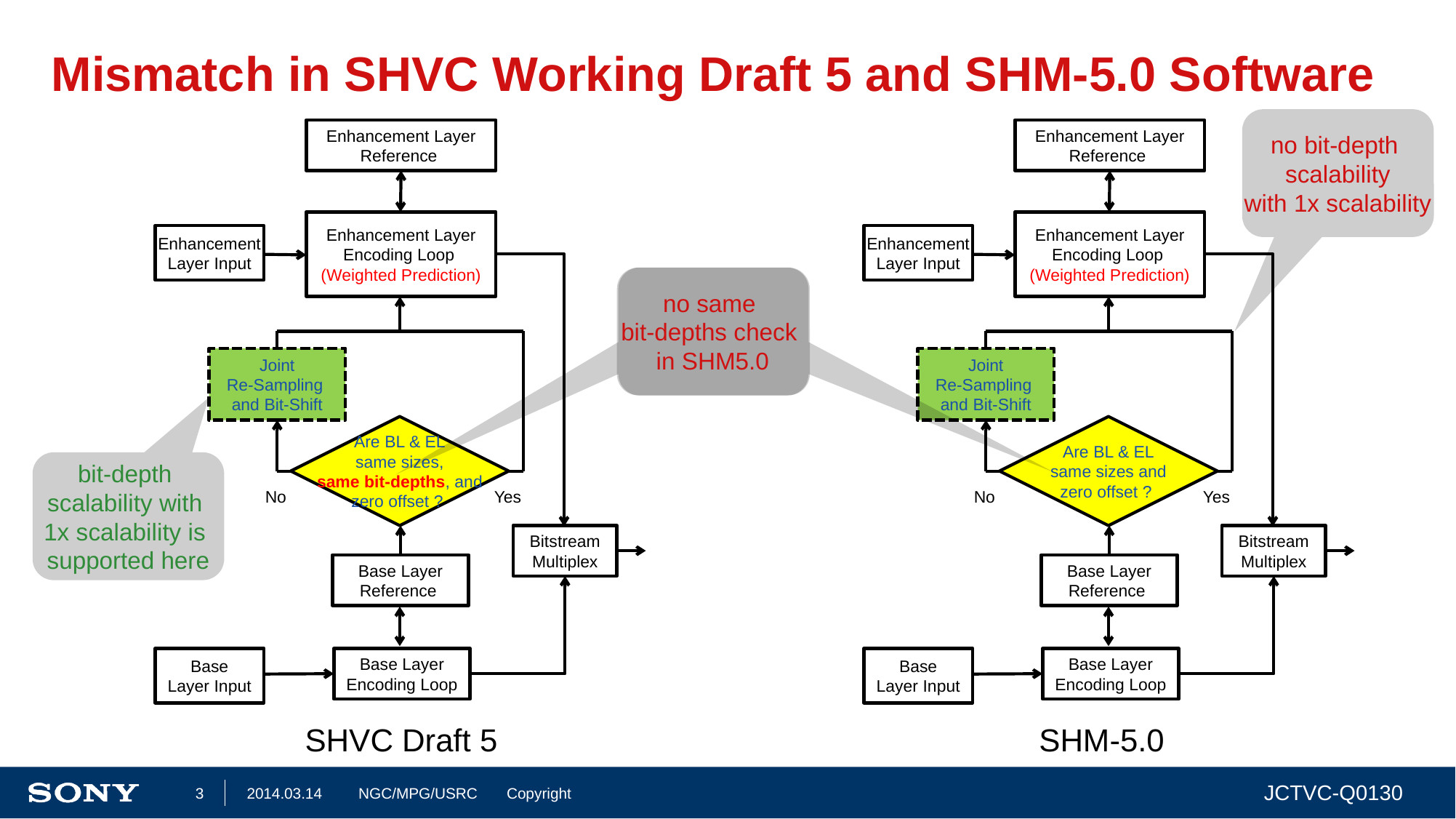

# Mismatch in SHVC Working Draft 5 and SHM-5.0 Software
no bit-depth
scalability
with 1x scalability
Enhancement Layer
Reference
Enhancement Layer
Reference
Enhancement Layer
Encoding Loop
(Weighted Prediction)
Enhancement Layer
Encoding Loop
(Weighted Prediction)
Enhancement
Layer Input
Enhancement
Layer Input
no same
bit-depths check
in SHM5.0

Joint
Re-Sampling
and Bit-Shift
Joint
Re-Sampling
and Bit-Shift
Are BL & EL
 same sizes,
same bit-depths, and
zero offset ?
Are BL & EL
same sizes and
zero offset ?
bit-depth
scalability with
1x scalability is
supported here
No
Yes
No
Yes
Bitstream
Multiplex
Bitstream
Multiplex
Base Layer
Reference
Base Layer
Reference
Base Layer
Encoding Loop
Base Layer
Encoding Loop
Base
Layer Input
Base
Layer Input
SHVC Draft 5
SHM-5.0